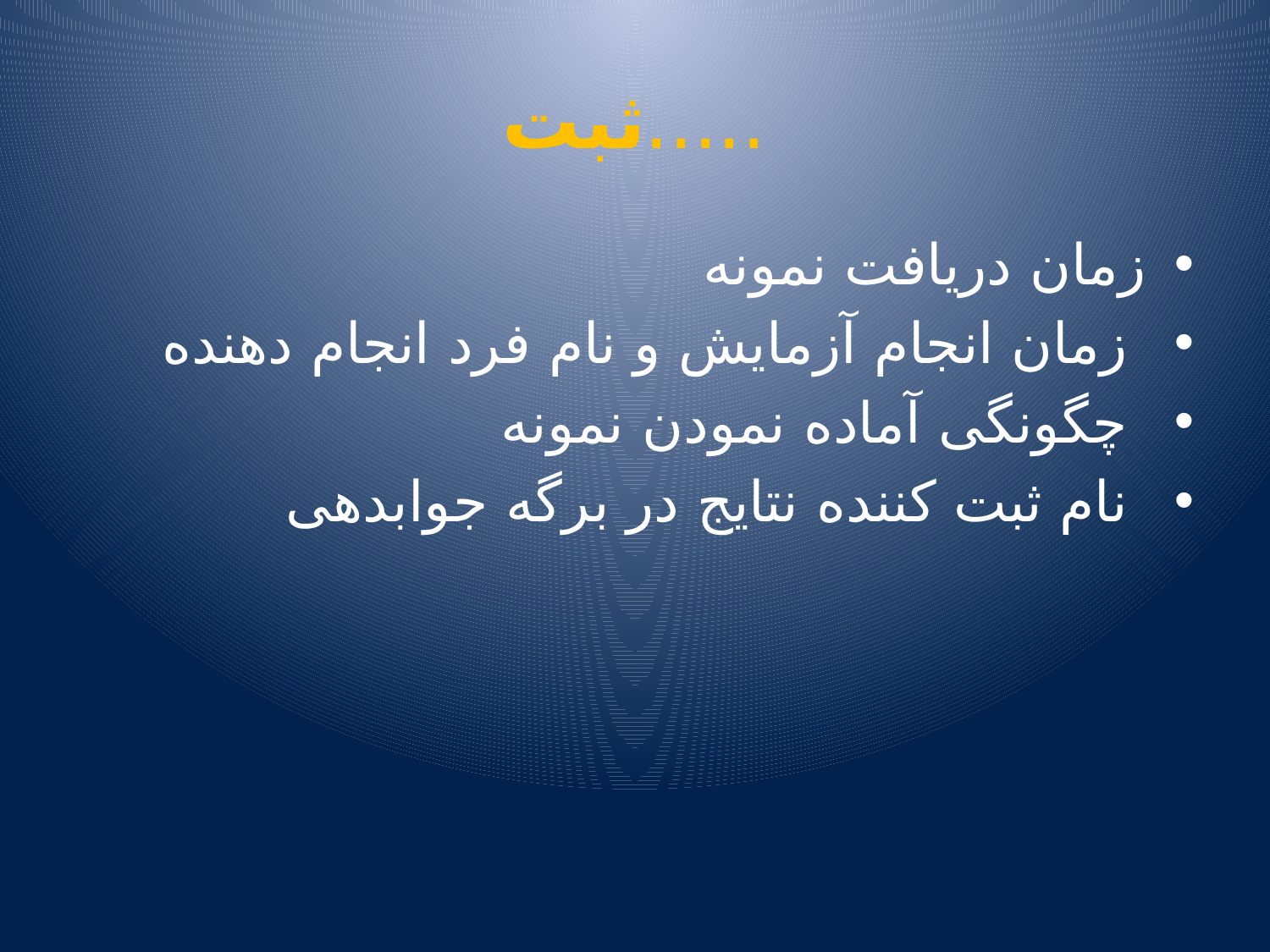

# ثبت.....
زمان دريافت نمونه
 زمان انجام آزمايش و نام فرد انجام دهنده
 چگونگی آماده نمودن نمونه
 نام ثبت کننده نتايج در برگه جوابدهی